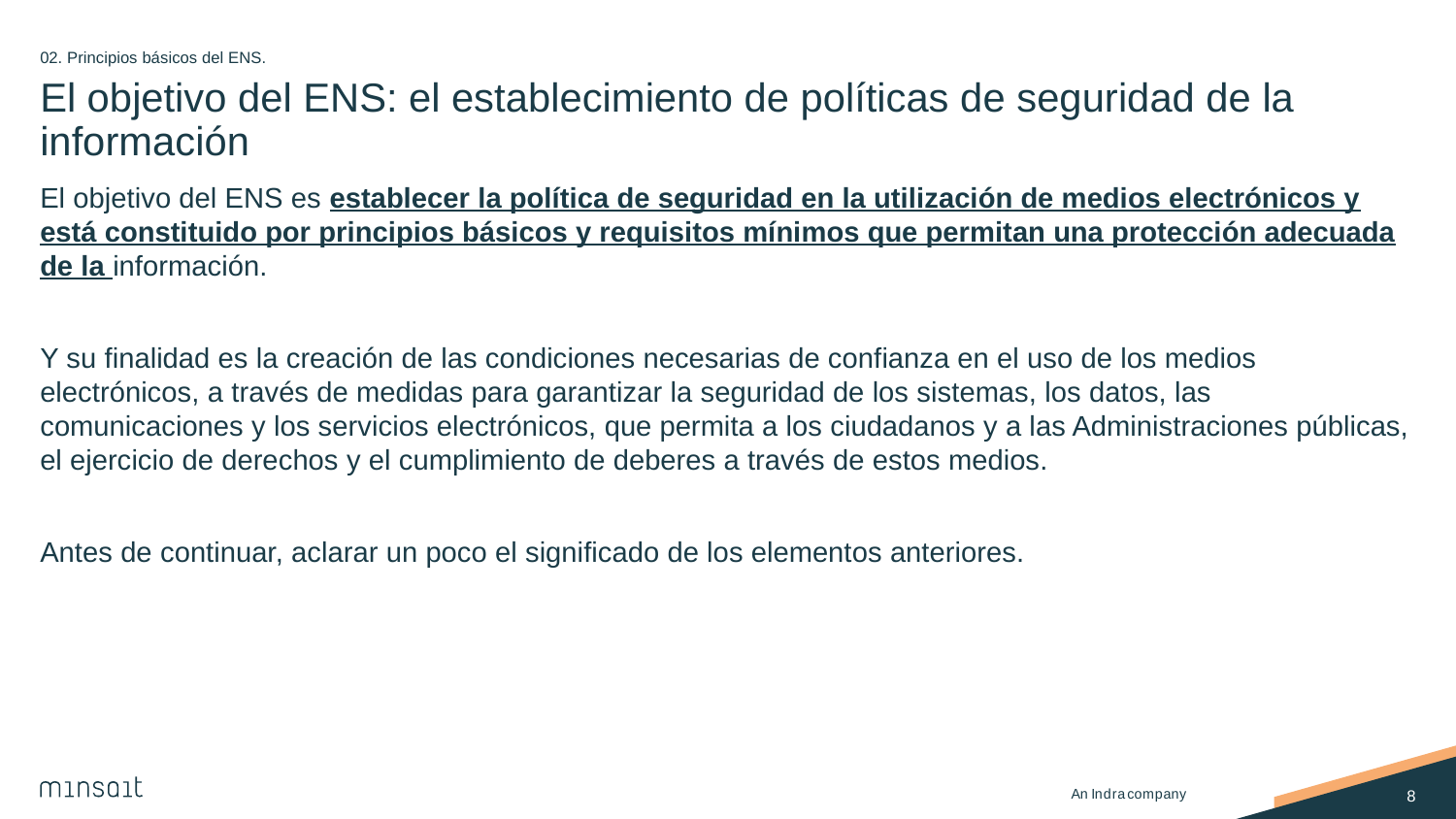

02. Principios básicos del ENS.
# El objetivo del ENS: el establecimiento de políticas de seguridad de la información
El objetivo del ENS es establecer la política de seguridad en la utilización de medios electrónicos y está constituido por principios básicos y requisitos mínimos que permitan una protección adecuada de la información.

Y su finalidad es la creación de las condiciones necesarias de confianza en el uso de los medios electrónicos, a través de medidas para garantizar la seguridad de los sistemas, los datos, las comunicaciones y los servicios electrónicos, que permita a los ciudadanos y a las Administraciones públicas, el ejercicio de derechos y el cumplimiento de deberes a través de estos medios.

Antes de continuar, aclarar un poco el significado de los elementos anteriores.